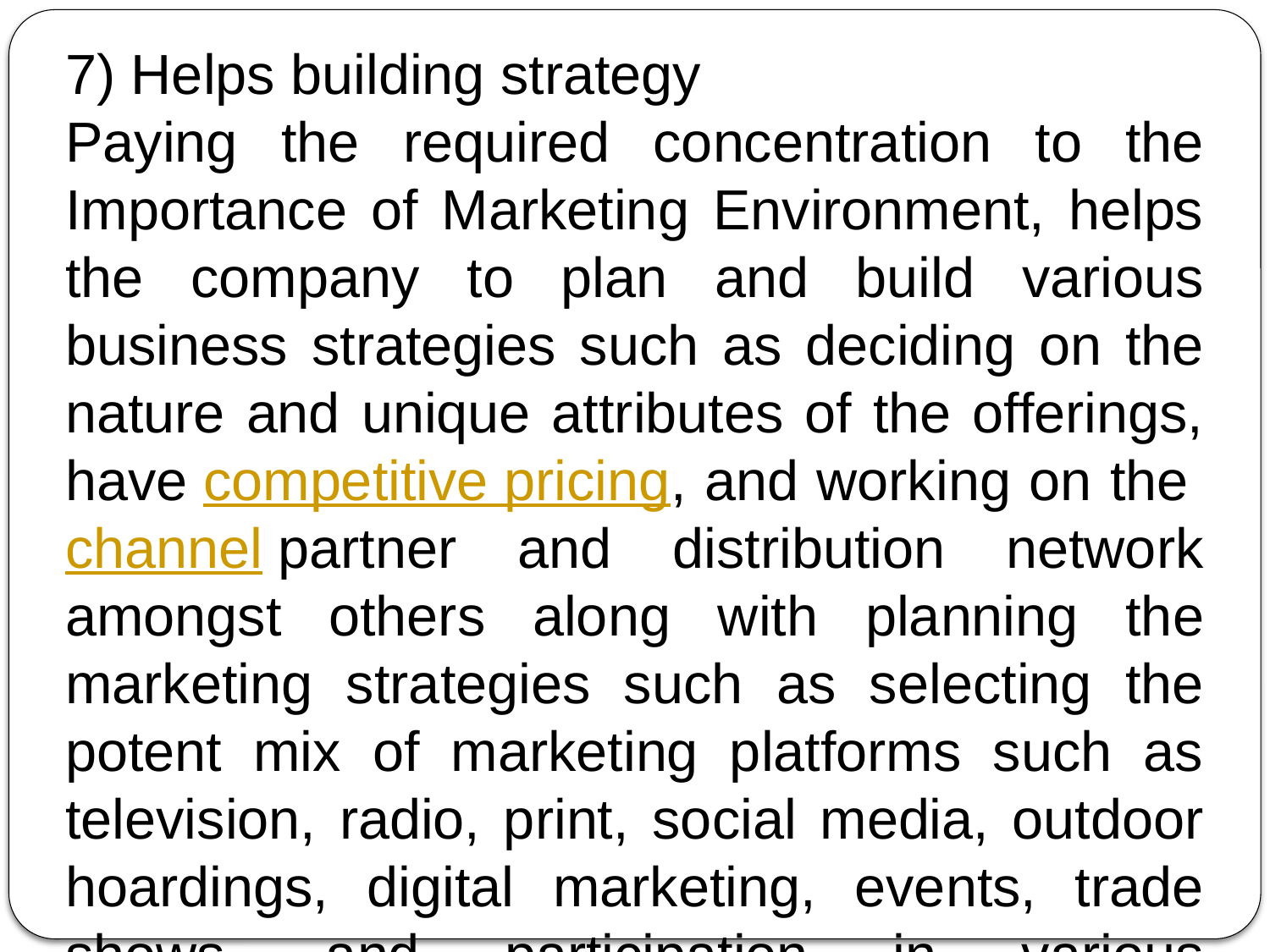

7) Helps building strategy
Paying the required concentration to the Importance of Marketing Environment, helps the company to plan and build various business strategies such as deciding on the nature and unique attributes of the offerings, have competitive pricing, and working on the channel partner and distribution network amongst others along with planning the marketing strategies such as selecting the potent mix of marketing platforms such as television, radio, print, social media, outdoor hoardings, digital marketing, events, trade shows, and participation in various exhibitions amongst others.